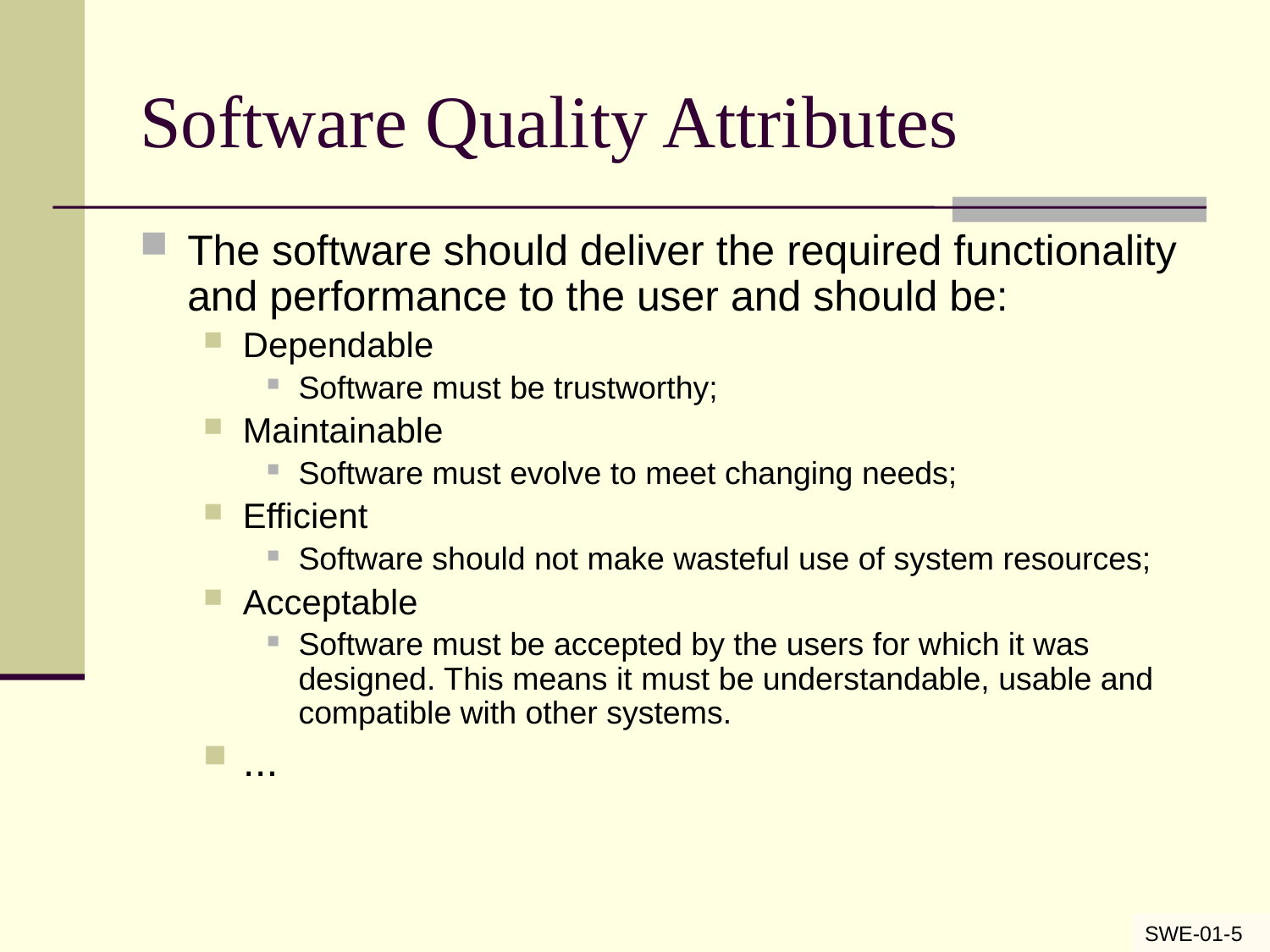

# Software Quality Attributes
The software should deliver the required functionality and performance to the user and should be:
Dependable
Software must be trustworthy;
Maintainable
Software must evolve to meet changing needs;
Efficient
Software should not make wasteful use of system resources;
Acceptable
Software must be accepted by the users for which it was designed. This means it must be understandable, usable and compatible with other systems.
...